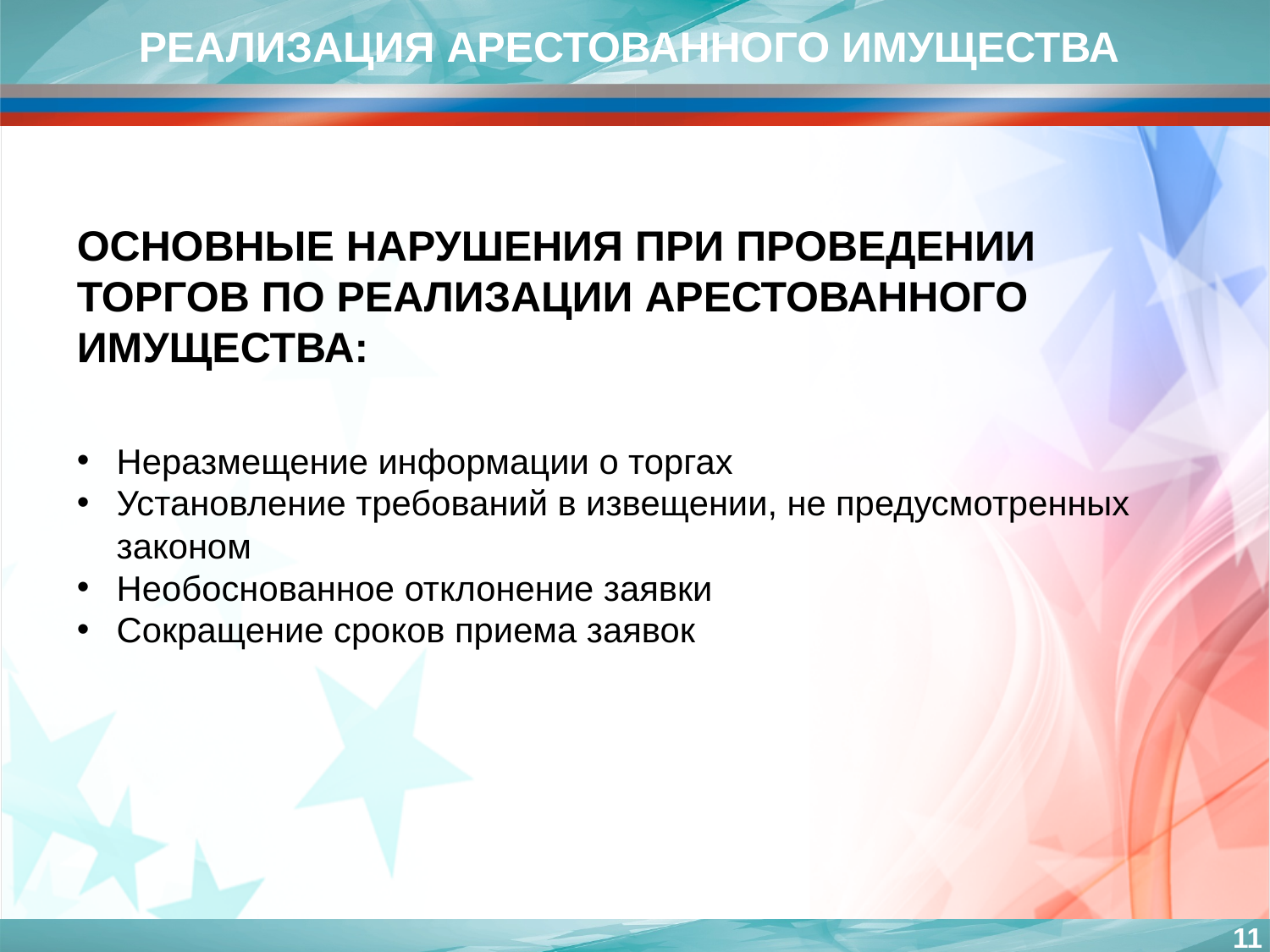

РЕАЛИЗАЦИЯ АРЕСТОВАННОГО ИМУЩЕСТВА
ОСНОВНЫЕ НАРУШЕНИЯ ПРИ ПРОВЕДЕНИИ ТОРГОВ ПО РЕАЛИЗАЦИИ АРЕСТОВАННОГО ИМУЩЕСТВА:

Неразмещение информации о торгах
Установление требований в извещении, не предусмотренных законом
Необоснованное отклонение заявки
Сокращение сроков приема заявок
11